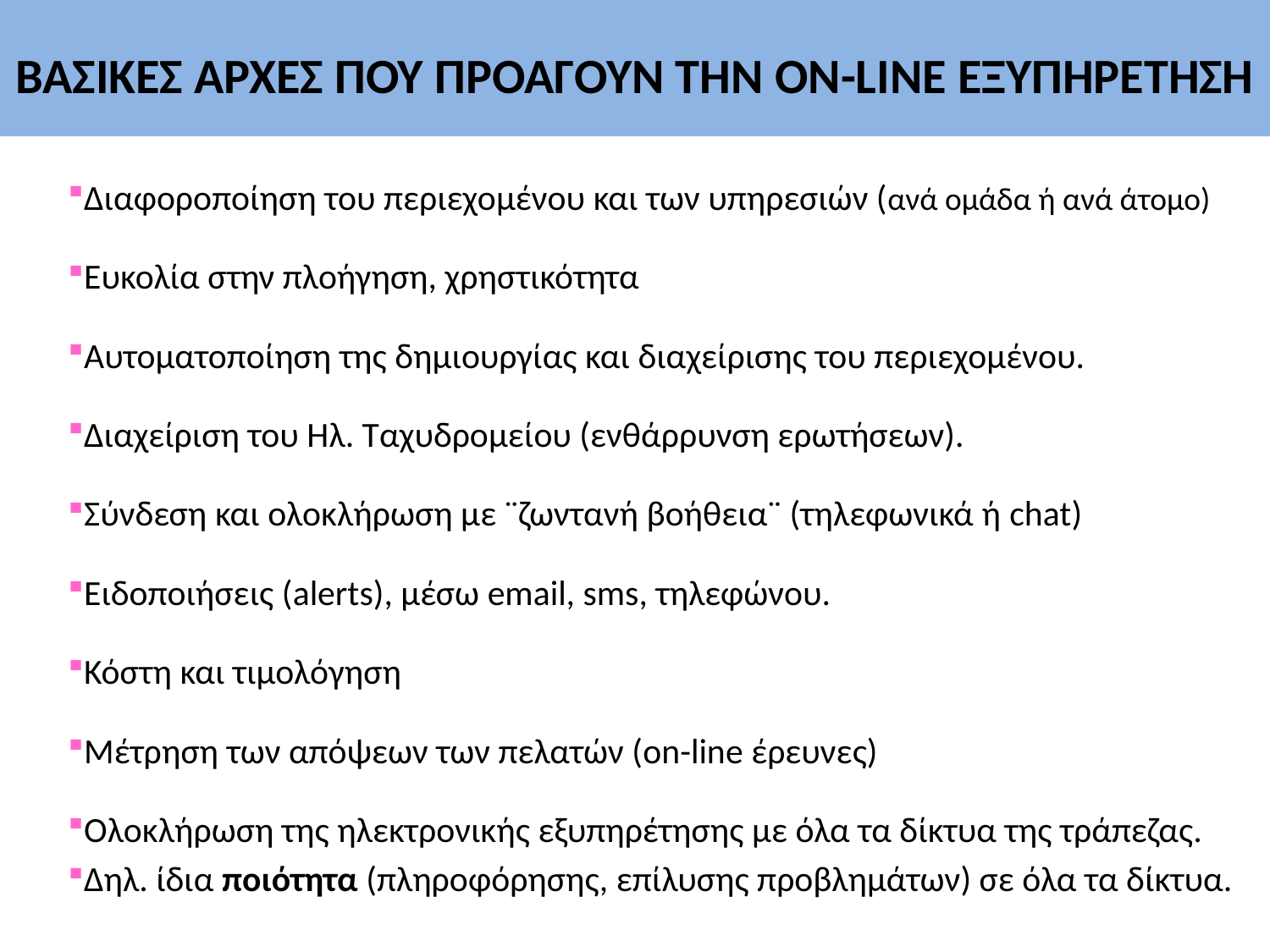

ΒΑΣΙΚΕΣ ΑΡΧΕΣ ΠΟΥ ΠΡΟΑΓΟΥΝ ΤΗΝ ON-LINE ΕΞΥΠΗΡΕΤΗΣΗ

Διαφοροποίηση του περιεχομένου και των υπηρεσιών (ανά ομάδα ή ανά άτομο)

Ευκολία στην πλοήγηση, χρηστικότητα

Αυτοματοποίηση της δημιουργίας και διαχείρισης του περιεχομένου.

Διαχείριση του Hλ. Ταχυδρομείου (ενθάρρυνση ερωτήσεων).

Σύνδεση και ολοκλήρωση με ¨ζωντανή βοήθεια¨ (τηλεφωνικά ή chat)

Ειδοποιήσεις (alerts), μέσω email, sms, τηλεφώνου.

Κόστη και τιμολόγηση

Μέτρηση των απόψεων των πελατών (on-line έρευνες)

Ολοκλήρωση της ηλεκτρονικής εξυπηρέτησης με όλα τα δίκτυα της τράπεζας.
Δηλ. ίδια ποιότητα (πληροφόρησης, επίλυσης προβλημάτων) σε όλα τα δίκτυα.